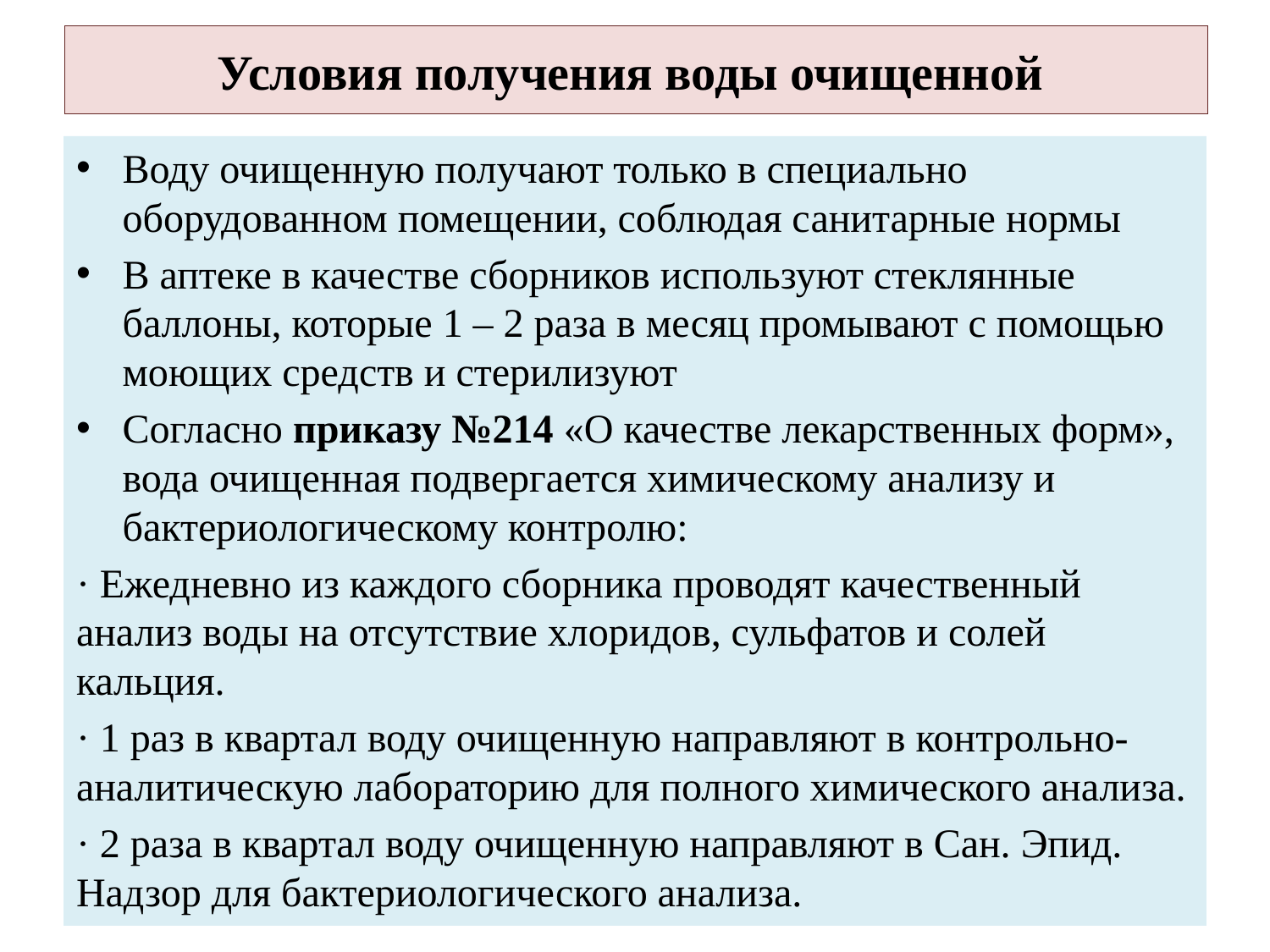

# Условия получения воды очищенной
Воду очищенную получают только в специально оборудованном помещении, соблюдая санитарные нормы
В аптеке в качестве сборников используют стеклянные баллоны, которые 1 – 2 раза в месяц промывают с помощью моющих средств и стерилизуют
Согласно приказу №214 «О качестве лекарственных форм», вода очищенная подвергается химическому анализу и бактериологическому контролю:
· Ежедневно из каждого сборника проводят качественный анализ воды на отсутствие хлоридов, сульфатов и солей кальция.
· 1 раз в квартал воду очищенную направляют в контрольно-аналитическую лабораторию для полного химического анализа.
· 2 раза в квартал воду очищенную направляют в Сан. Эпид. Надзор для бактериологического анализа.